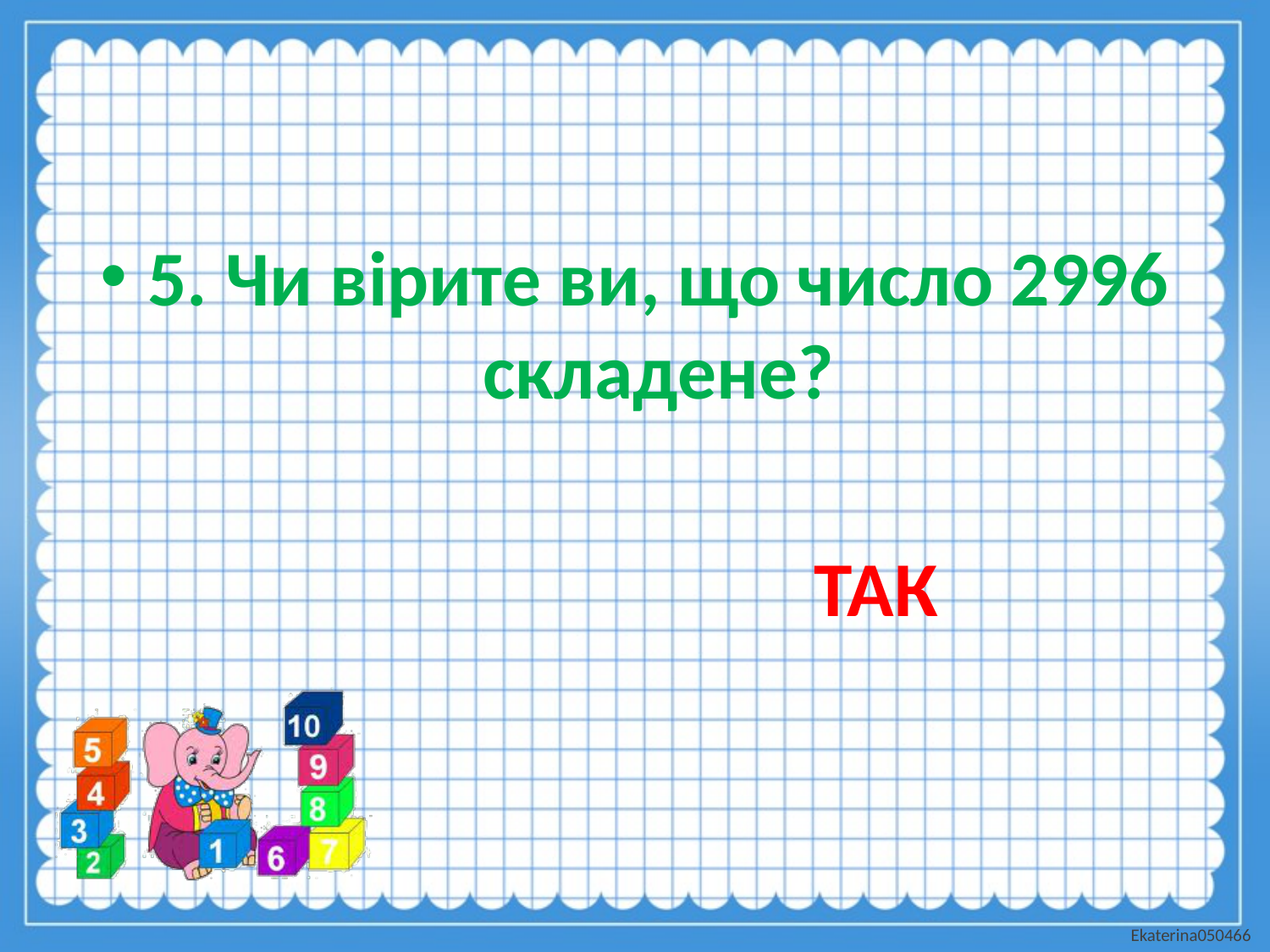

5. Чи вірите ви, що число 2996 складене?

                                          ТАК